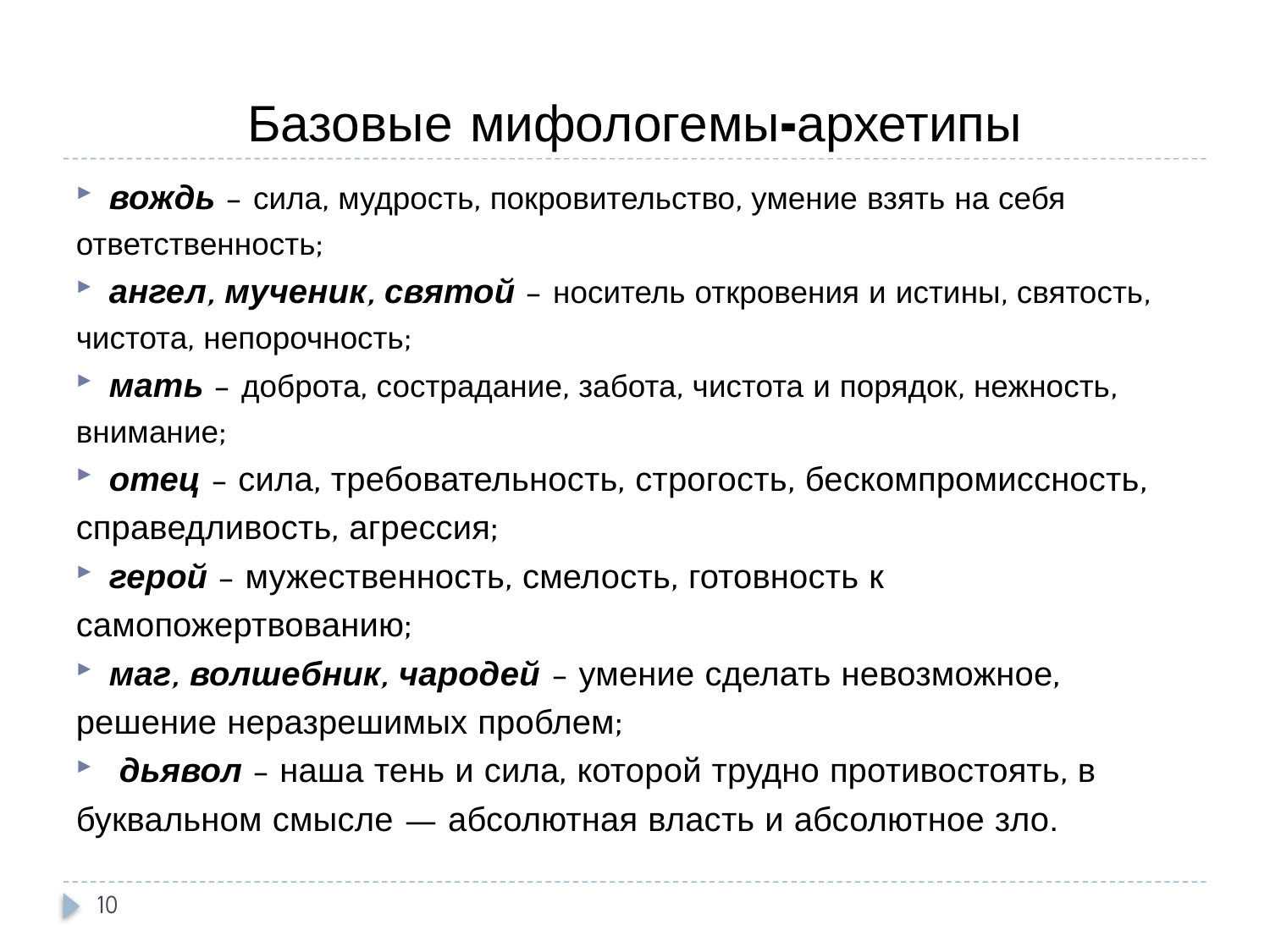

# Базовые мифологемы-архетипы
вождь – сила, мудрость, покровительство, умение взять на себя
ответственность;
ангел, мученик, святой – носитель откровения и истины, святость,
чистота, непорочность;
мать – доброта, сострадание, забота, чистота и порядок, нежность,
внимание;
отец – сила, требовательность, строгость, бескомпромиссность,
справедливость, агрессия;
герой – мужественность, смелость, готовность к
самопожертвованию;
маг, волшебник, чародей – умение сделать невозможное,
решение неразрешимых проблем;
 дьявол – наша тень и сила, которой трудно противостоять, в
буквальном смысле — абсолютная власть и абсолютное зло.
10